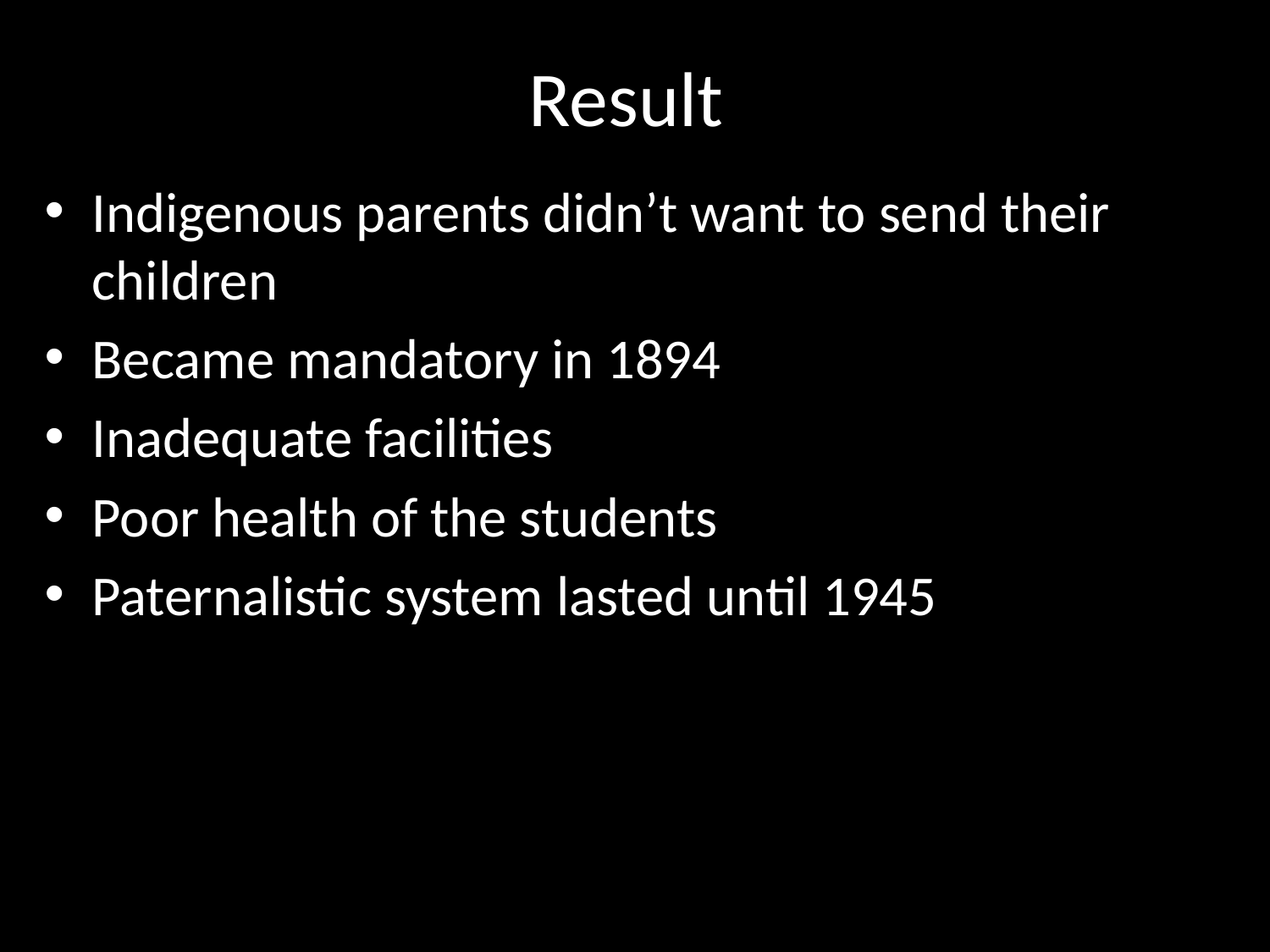

# Result
Indigenous parents didn’t want to send their children
Became mandatory in 1894
Inadequate facilities
Poor health of the students
Paternalistic system lasted until 1945